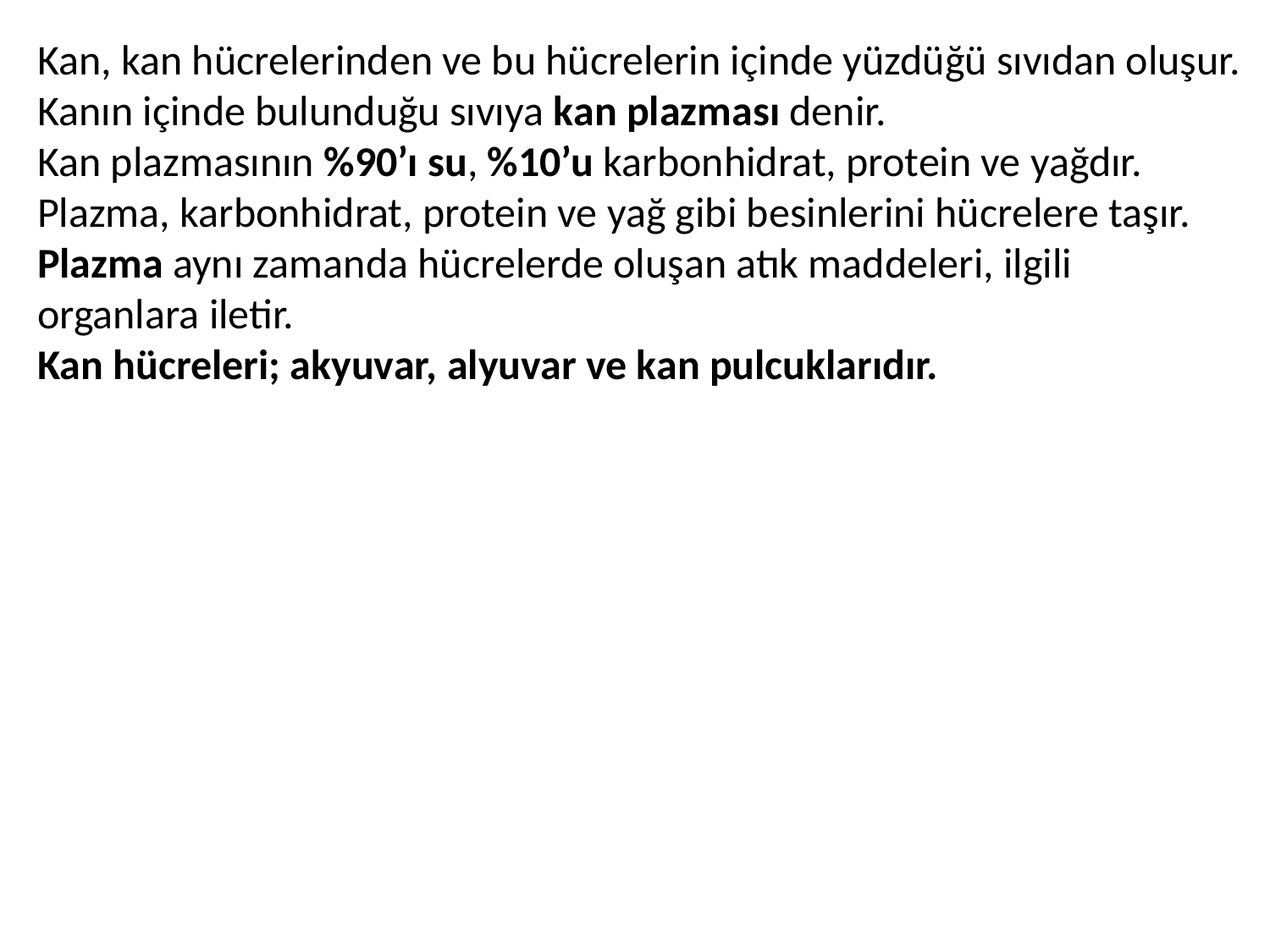

Kan, kan hücrelerinden ve bu hücrelerin içinde yüzdüğü sıvıdan oluşur. Kanın içinde bulunduğu sıvıya kan plazması denir.
Kan plazmasının %90’ı su, %10’u karbonhidrat, protein ve yağdır. Plazma, karbonhidrat, protein ve yağ gibi besinlerini hücrelere taşır. Plazma aynı zamanda hücrelerde oluşan atık maddeleri, ilgili organlara iletir.
Kan hücreleri; akyuvar, alyuvar ve kan pulcuklarıdır.